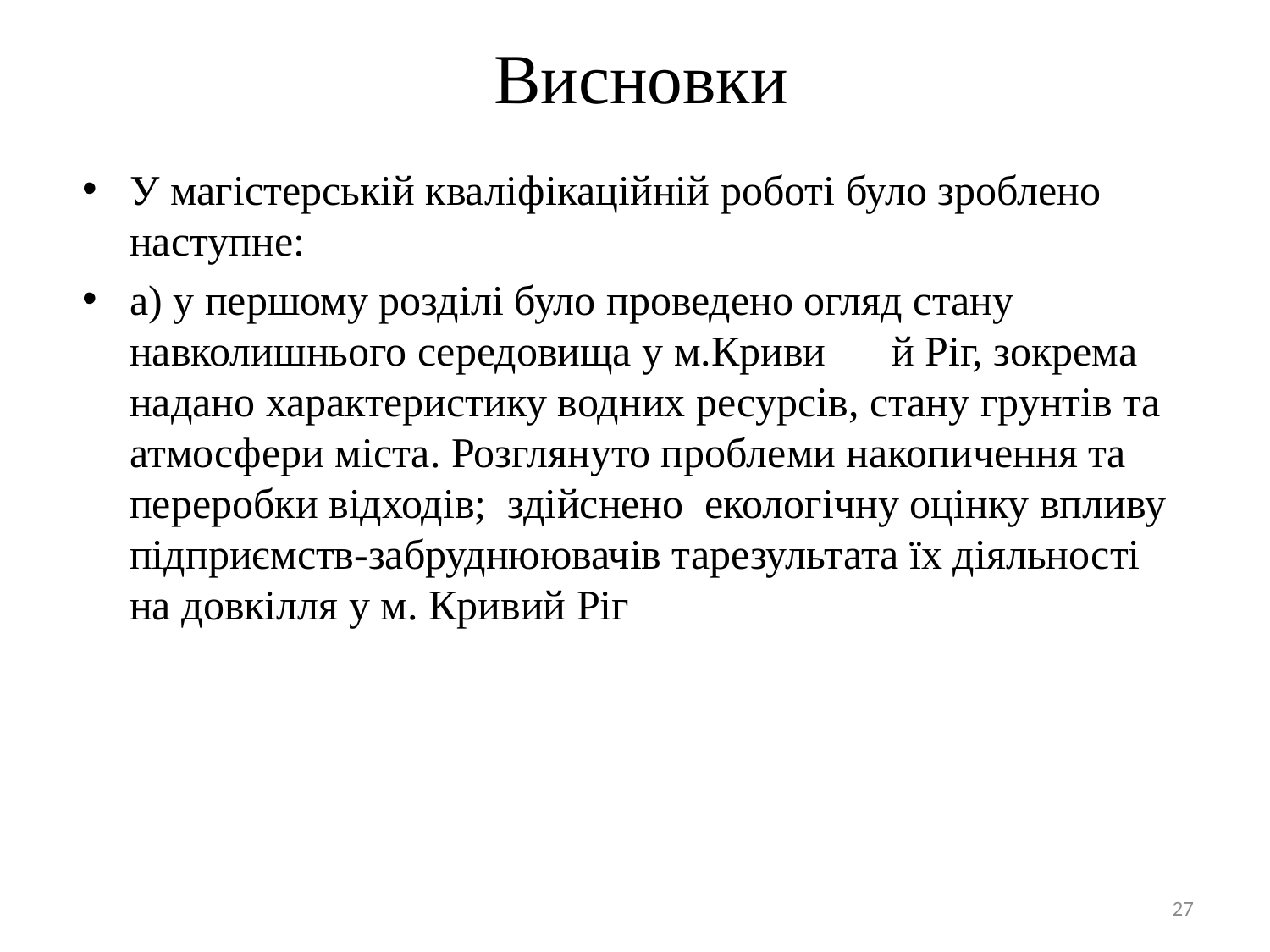

# Висновки
У магістерській кваліфікаційній роботі було зроблено наступне:
а) у першому розділі було проведено огляд стану навколишнього середовища у м.Криви	й Ріг, зокрема надано характеристику водних ресурсів, стану грунтів та атмосфери міста. Розглянуто проблеми накопичення та переробки відходів;  здійснено  екологічну оцінку впливу підприємств-забруднюювачів тарезультата їх діяльності  на довкілля у м. Кривий Ріг

27